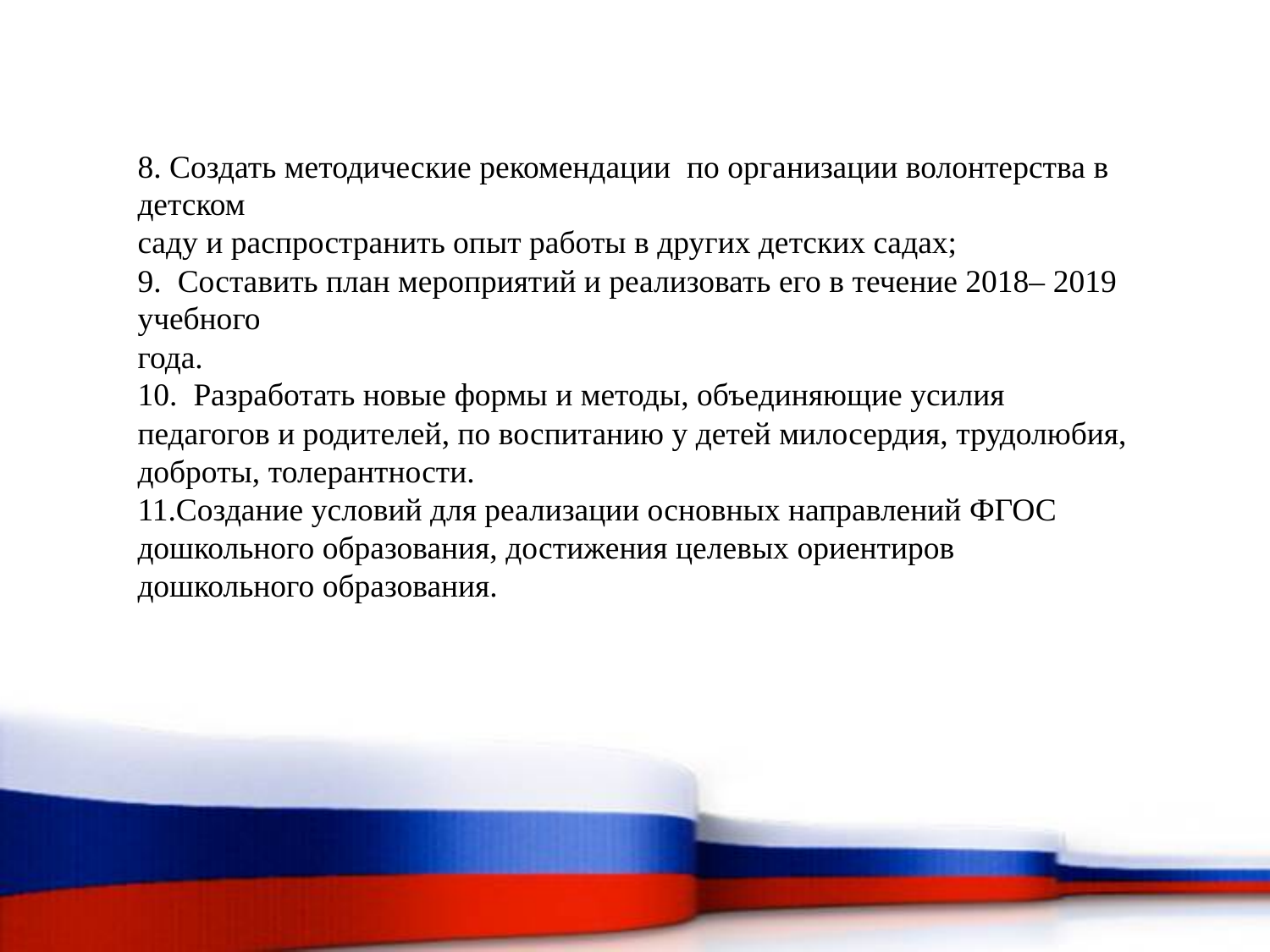

8. Создать методические рекомендации  по организации волонтерства в детском
саду и распространить опыт работы в других детских садах;
9.  Составить план мероприятий и реализовать его в течение 2018– 2019 учебного
года.
10.  Разработать новые формы и методы, объединяющие усилия педагогов и родителей, по воспитанию у детей милосердия, трудолюбия, доброты, толерантности.
11.Создание условий для реализации основных направлений ФГОС дошкольного образования, достижения целевых ориентиров дошкольного образования.